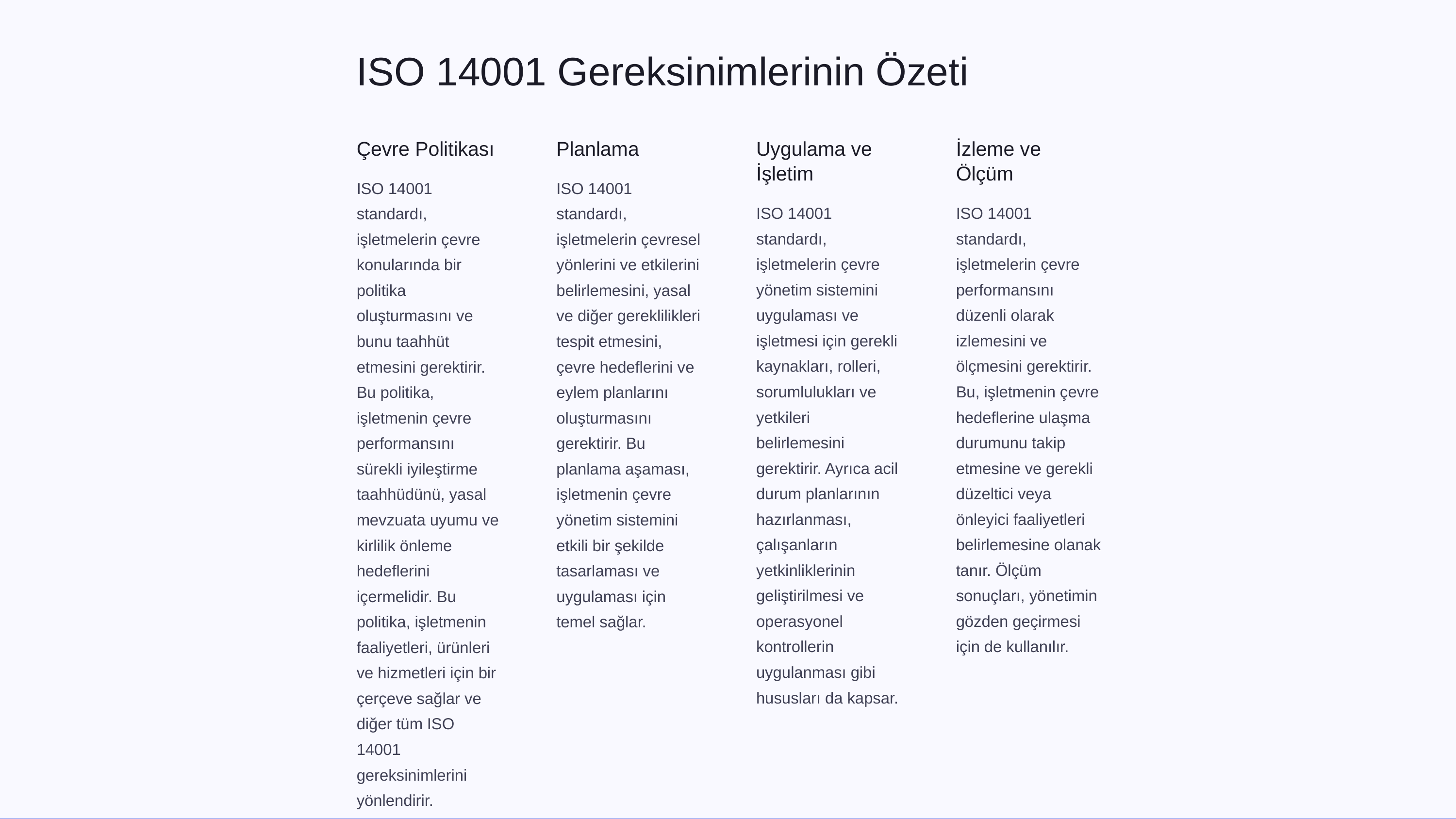

ISO 14001 Gereksinimlerinin Özeti
Çevre Politikası
Planlama
Uygulama ve İşletim
İzleme ve Ölçüm
ISO 14001 standardı, işletmelerin çevre konularında bir politika oluşturmasını ve bunu taahhüt etmesini gerektirir. Bu politika, işletmenin çevre performansını sürekli iyileştirme taahhüdünü, yasal mevzuata uyumu ve kirlilik önleme hedeflerini içermelidir. Bu politika, işletmenin faaliyetleri, ürünleri ve hizmetleri için bir çerçeve sağlar ve diğer tüm ISO 14001 gereksinimlerini yönlendirir.
ISO 14001 standardı, işletmelerin çevresel yönlerini ve etkilerini belirlemesini, yasal ve diğer gereklilikleri tespit etmesini, çevre hedeflerini ve eylem planlarını oluşturmasını gerektirir. Bu planlama aşaması, işletmenin çevre yönetim sistemini etkili bir şekilde tasarlaması ve uygulaması için temel sağlar.
ISO 14001 standardı, işletmelerin çevre yönetim sistemini uygulaması ve işletmesi için gerekli kaynakları, rolleri, sorumlulukları ve yetkileri belirlemesini gerektirir. Ayrıca acil durum planlarının hazırlanması, çalışanların yetkinliklerinin geliştirilmesi ve operasyonel kontrollerin uygulanması gibi hususları da kapsar.
ISO 14001 standardı, işletmelerin çevre performansını düzenli olarak izlemesini ve ölçmesini gerektirir. Bu, işletmenin çevre hedeflerine ulaşma durumunu takip etmesine ve gerekli düzeltici veya önleyici faaliyetleri belirlemesine olanak tanır. Ölçüm sonuçları, yönetimin gözden geçirmesi için de kullanılır.